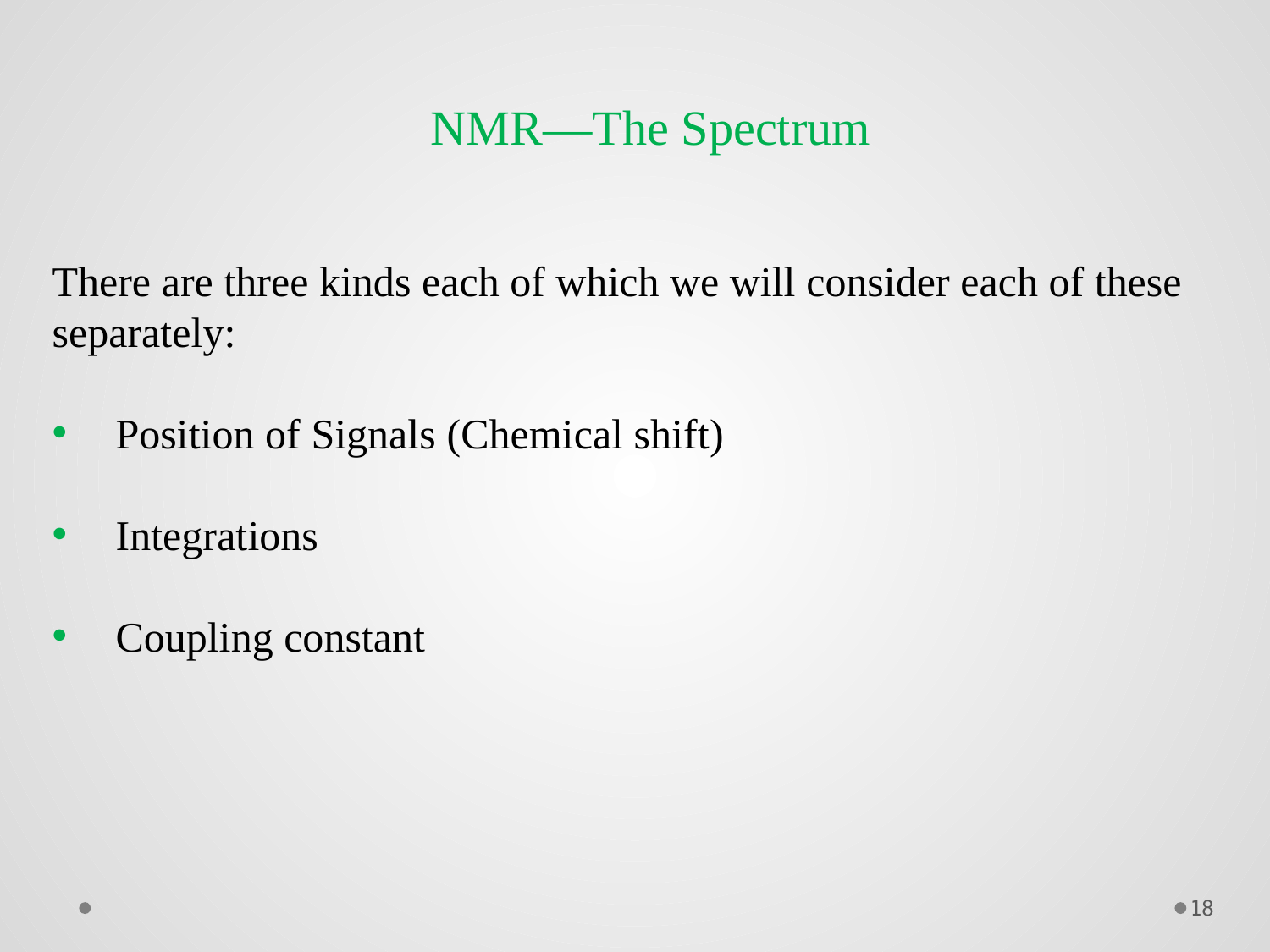

NMR—The Spectrum
There are three kinds each of which we will consider each of these separately:

Position of Signals (Chemical shift)

Integrations

Coupling constant

18